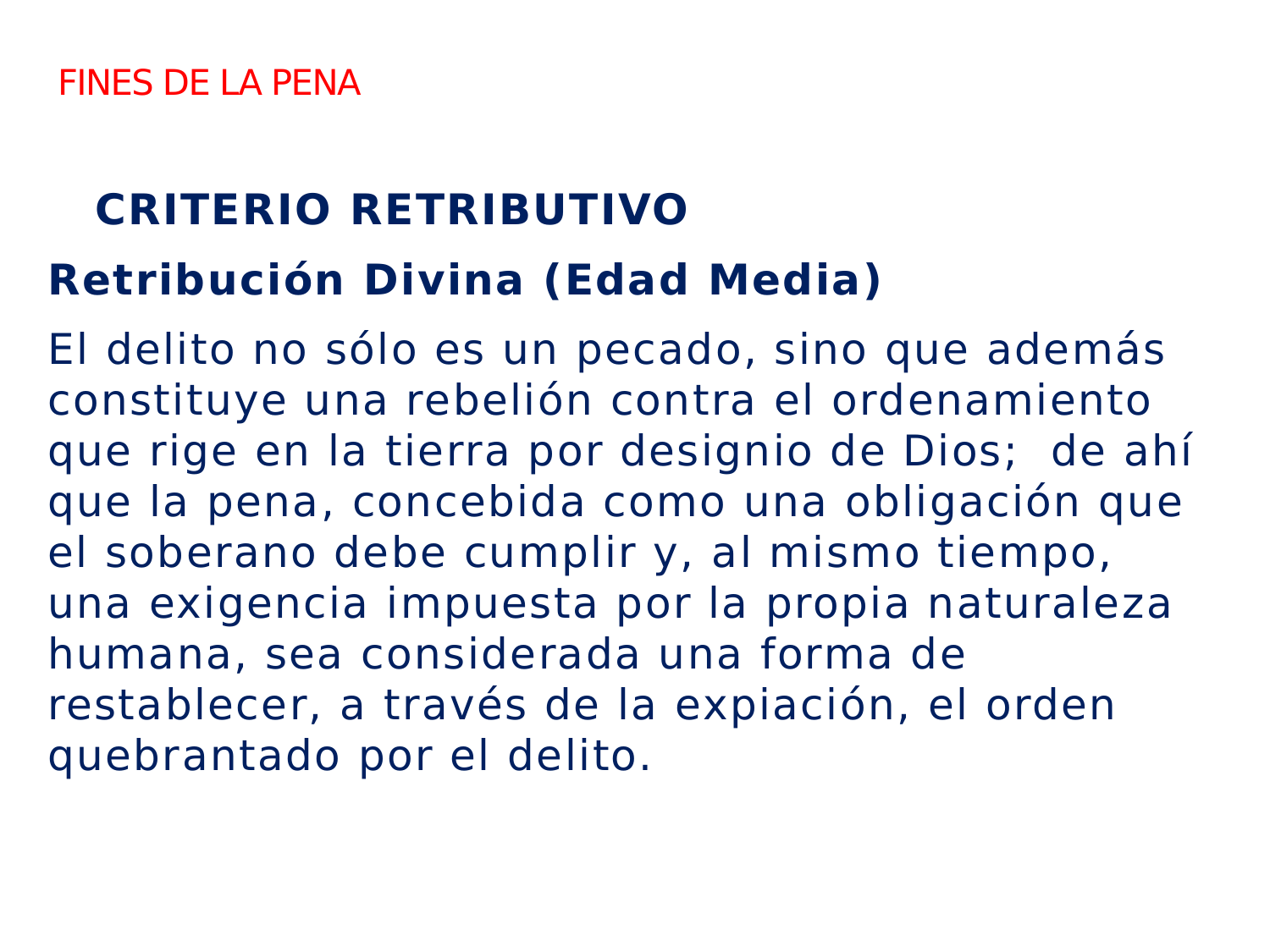

# FINES DE LA pena
CRITERIO RETRIBUTIVO
Retribución Divina (Edad Media)
El delito no sólo es un pecado, sino que además constituye una rebelión contra el ordenamiento que rige en la tierra por designio de Dios;  de ahí que la pena, concebida como una obligación que el soberano debe cumplir y, al mismo tiempo, una exigencia impuesta por la propia naturaleza humana, sea considerada una forma de restablecer, a través de la expiación, el orden quebrantado por el delito.

5
Sebastian Valenzuela A. /El Salvador /Marzo 2013